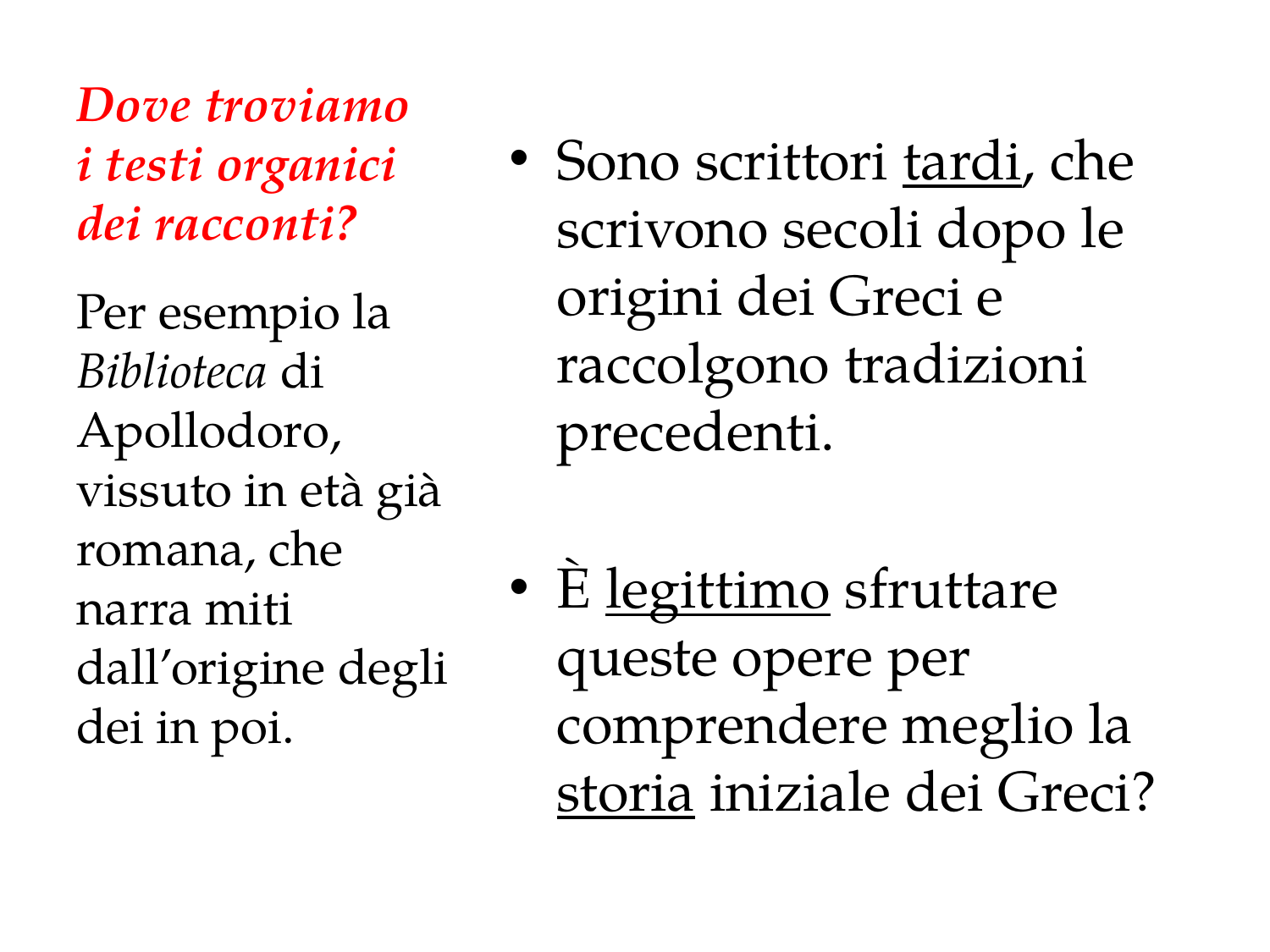

# Dove troviamo i testi organici dei racconti?

Sono scrittori tardi, che scrivono secoli dopo le origini dei Greci e raccolgono tradizioni precedenti.

È legittimo sfruttare queste opere per comprendere meglio la storia iniziale dei Greci?

Per esempio la Biblioteca di Apollodoro, vissuto in età già romana, che narra miti dall’origine degli dei in poi.